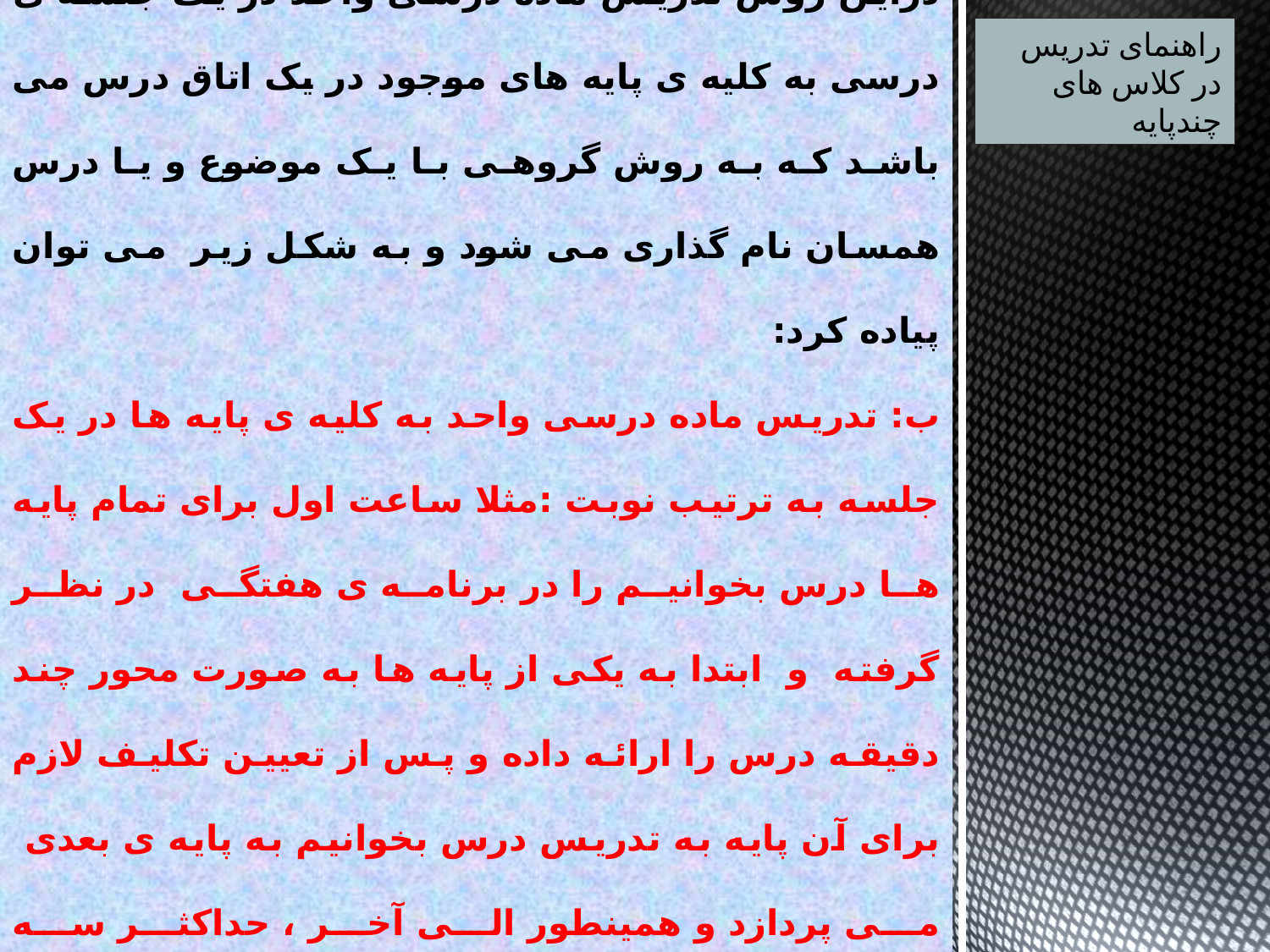

ب )طریقه گروهی:
دراین روش تدریس ماده درسی واحد در یک جلسه ی درسی به کلیه ی پایه های موجود در یک اتاق درس می باشد که به روش گروهی با یک موضوع و یا درس همسان نام گذاری می شود و به شکل زیر  می توان پیاده کرد:
ب: تدریس ماده درسی واحد به کلیه ی پایه ها در یک جلسه به ترتیب نوبت :مثلا ساعت اول برای تمام پایه ها درس بخوانیم را در برنامه ی هفتگی  در نظر گرفته  و  ابتدا به یکی از پایه ها به صورت محور چند دقیقه درس را ارائه داده و پس از تعیین تکلیف لازم برای آن پایه به تدریس درس بخوانیم به پایه ی بعدی  می پردازد و همینطور الی آخر ، حداکثر سه پایه(مثلابرای هر پایه 15دقیه در نظر گرفته )

راهنمای تدریس در کلاس های چندپایه